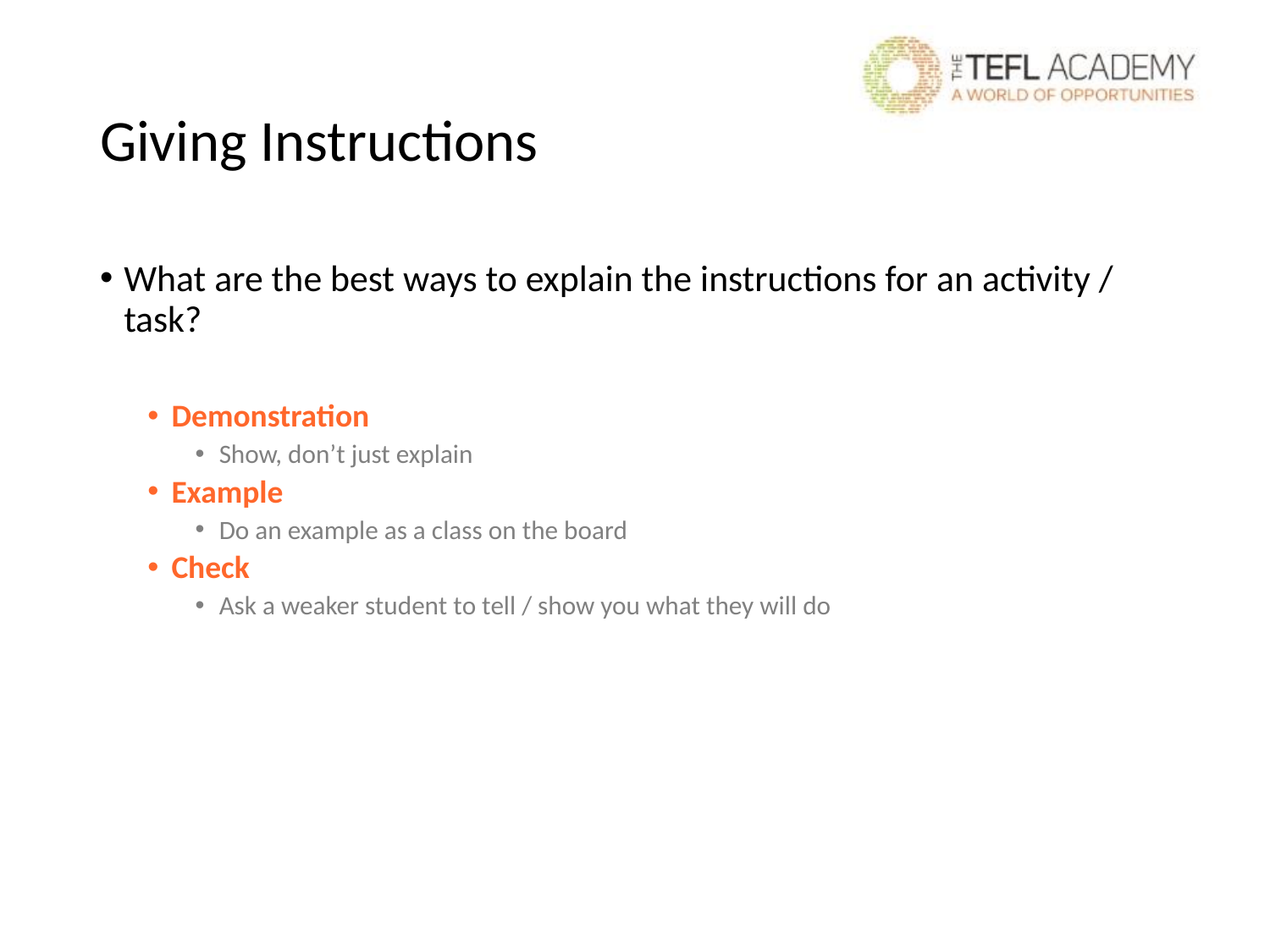

# Giving Instructions
What are the best ways to explain the instructions for an activity / task?

Demonstration
Show, don’t just explain
Example
Do an example as a class on the board
Check
Ask a weaker student to tell / show you what they will do